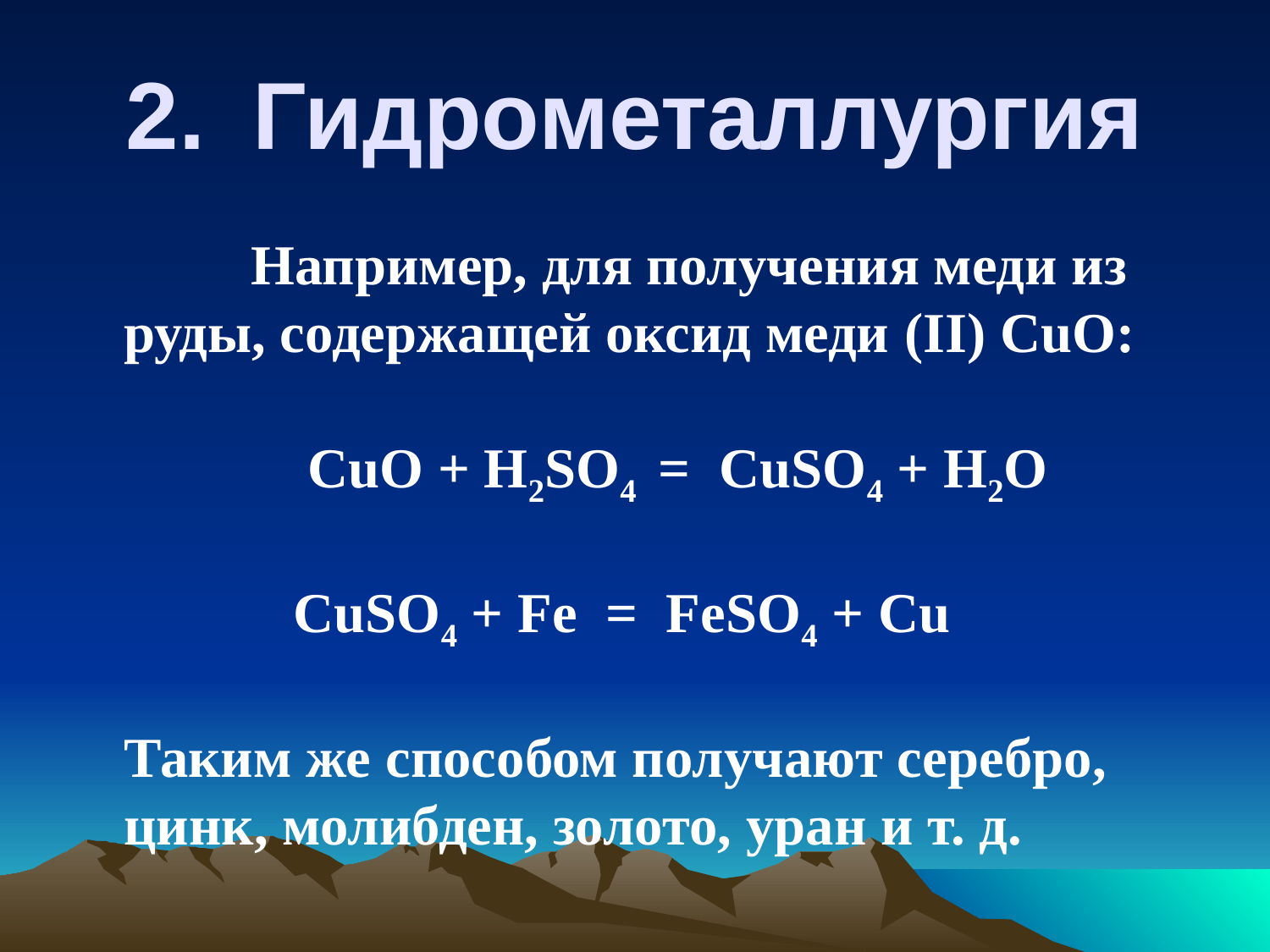

# 2.	Гидрометаллургия
 		Например, для получения меди из руды, содержащей оксид меди (II) CuO:
 	    СuO + H2SO4  =  CuSO4 + H2O
 	   CuSO4 + Fe  =  FeSO4 + Cu
Таким же способом получают серебро, цинк, молибден, золото, уран и т. д.